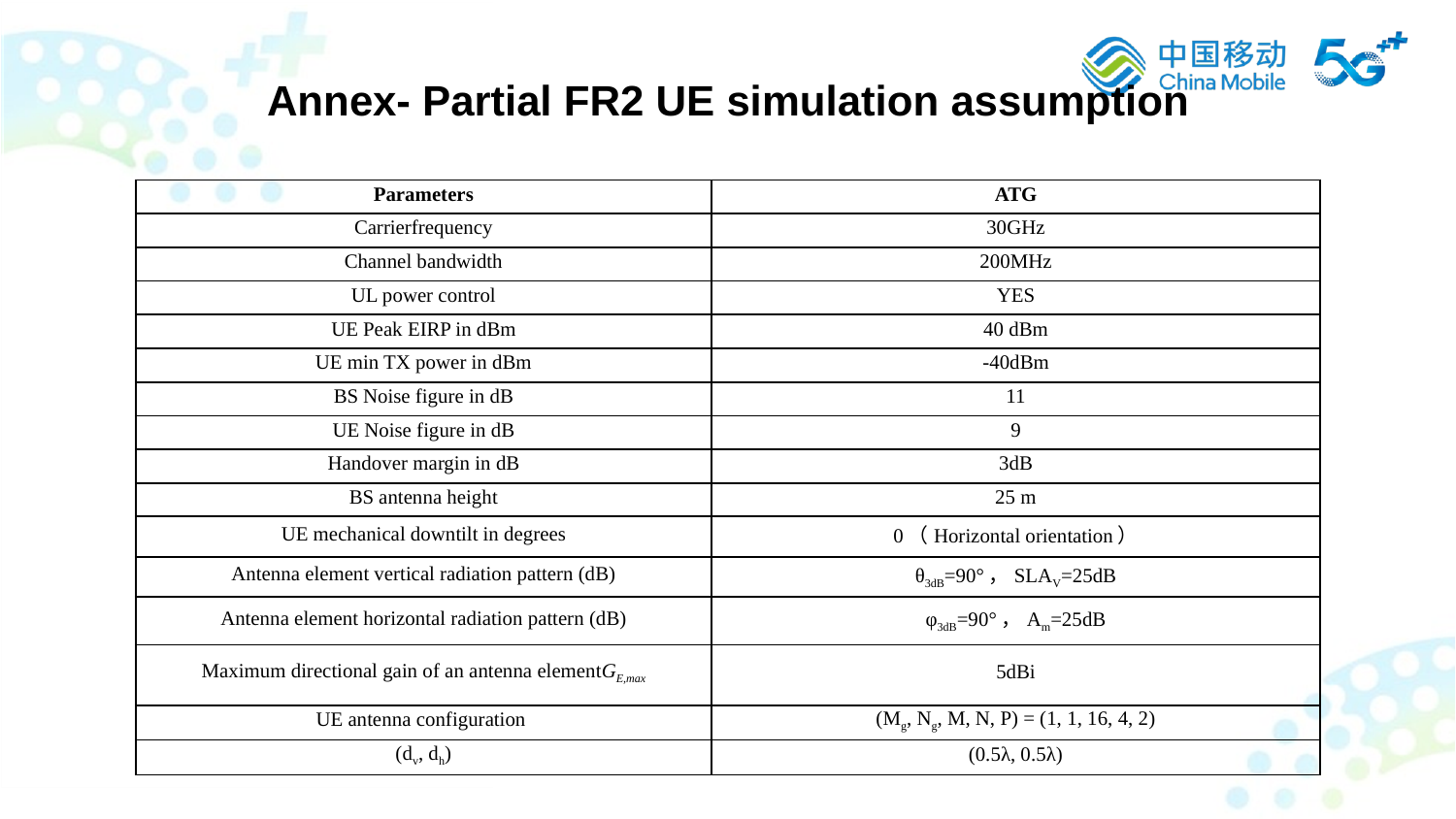

Annex- Partial FR2 UE simulation assumption
| Parameters | ATG |
| --- | --- |
| Carrierfrequency | 30GHz |
| Channel bandwidth | 200MHz |
| UL power control | YES |
| UE Peak EIRP in dBm | 40 dBm |
| UE min TX power in dBm | -40dBm |
| BS Noise figure in dB | 11 |
| UE Noise figure in dB | 9 |
| Handover margin in dB | 3dB |
| BS antenna height | 25 m |
| UE mechanical downtilt in degrees | 0（Horizontal orientation） |
| Antenna element vertical radiation pattern (dB) | θ3dB=90°，SLAV=25dB |
| Antenna element horizontal radiation pattern (dB) | φ3dB=90°，Am=25dB |
| Maximum directional gain of an antenna elementGE,max | 5dBi |
| UE antenna configuration | (Mg, Ng, M, N, P) = (1, 1, 16, 4, 2) |
| (dv, dh) | (0.5λ, 0.5λ) |